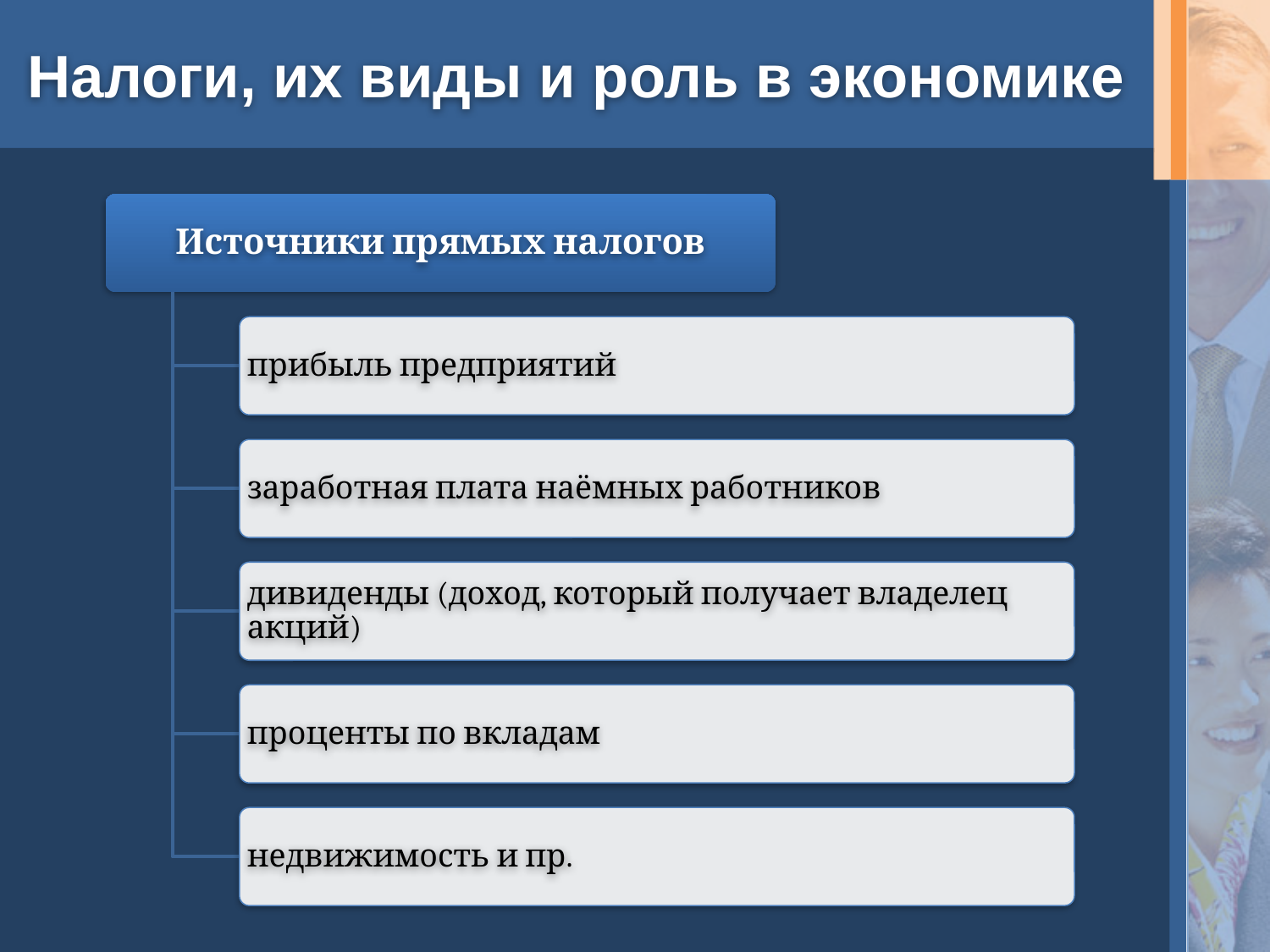

# Налоги, их виды и роль в экономике

Источники прямых налогов

прибыль предприятий

заработная плата наёмных работников

дивиденды (доход, который получает владелец акций)

проценты по вкладам

недвижимость и пр.